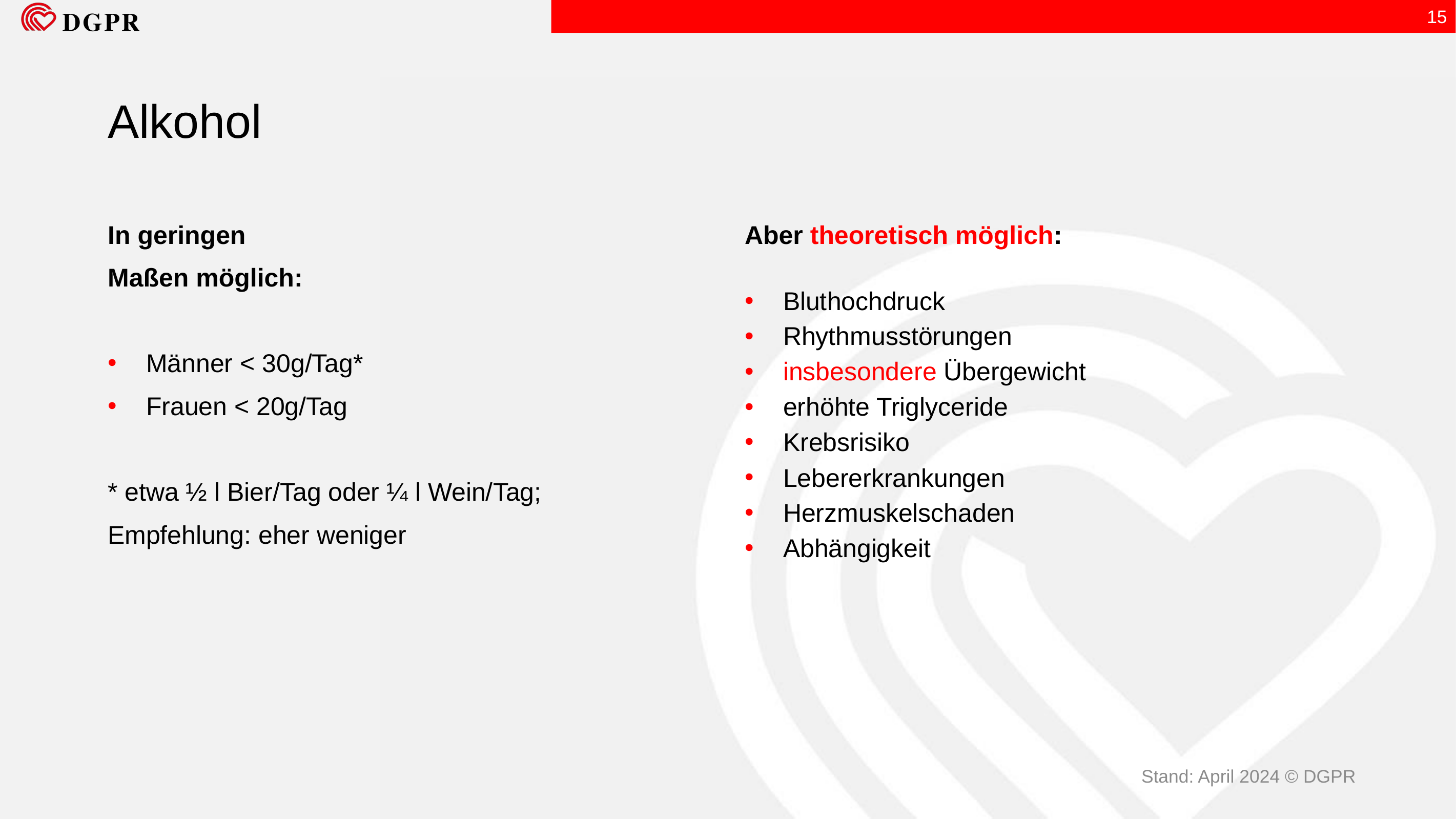

15
# Alkohol
In geringen
Maßen möglich:

Männer < 30g/Tag*
Frauen < 20g/Tag

* etwa ½ l Bier/Tag oder ¼ l Wein/Tag;
Empfehlung: eher weniger

Aber theoretisch möglich:
Bluthochdruck
Rhythmusstörungen
insbesondere Übergewicht
erhöhte Triglyceride
Krebsrisiko
Lebererkrankungen
Herzmuskelschaden
Abhängigkeit

Stand: April 2024 © DGPR